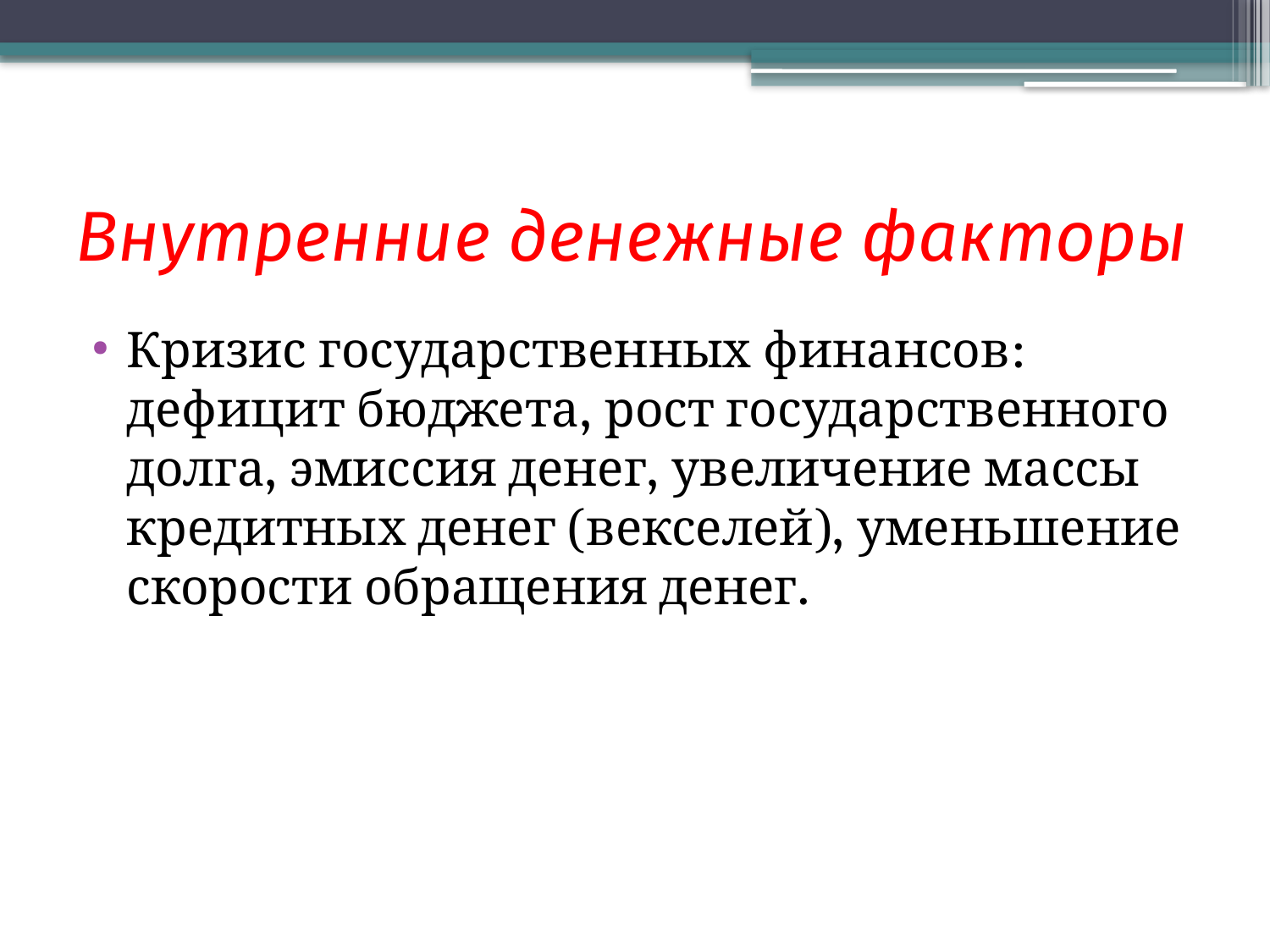

# Внутренние денежные факторы
Кризис государственных финансов: дефицит бюджета, рост государственного долга, эмиссия денег, увеличение массы кредитных денег (векселей), уменьшение скорости обращения денег.